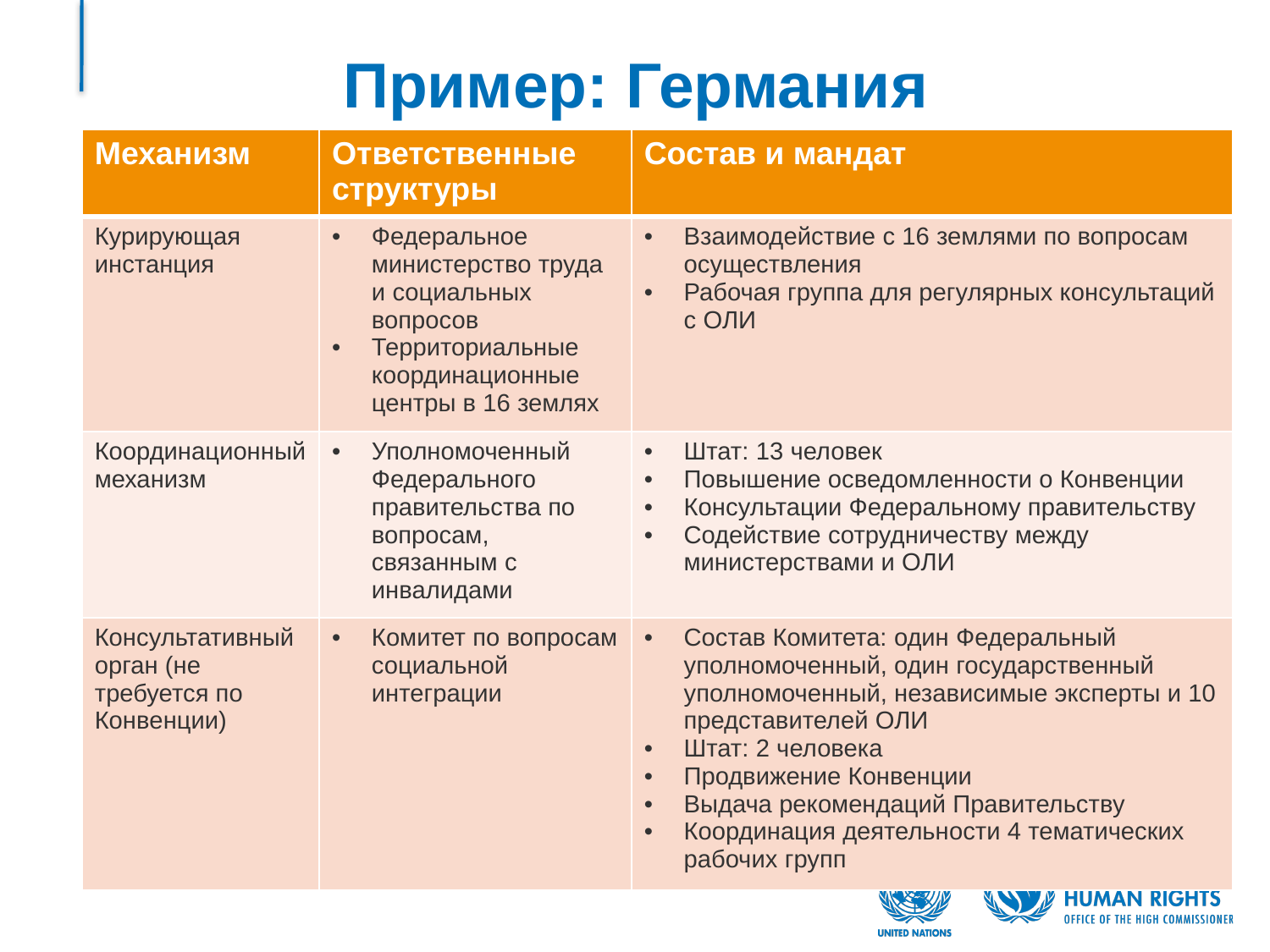

# Пример: Германия
| Механизм | Ответственные структуры | Состав и мандат |
| --- | --- | --- |
| Курирующая инстанция | Федеральное министерство труда и социальных вопросов Территориальные координационные центры в 16 землях | Взаимодействие с 16 землями по вопросам осуществления Рабочая группа для регулярных консультаций с ОЛИ |
| Координационный механизм | Уполномоченный Федерального правительства по вопросам, связанным с инвалидами | Штат: 13 человек Повышение осведомленности о Конвенции Консультации Федеральному правительству Содействие сотрудничеству между министерствами и ОЛИ |
| Консультативный орган (не требуется по Конвенции) | Комитет по вопросам социальной интеграции | Состав Комитета: один Федеральный уполномоченный, один государственный уполномоченный, независимые эксперты и 10 представителей ОЛИ Штат: 2 человека Продвижение Конвенции Выдача рекомендаций Правительству Координация деятельности 4 тематических рабочих групп |